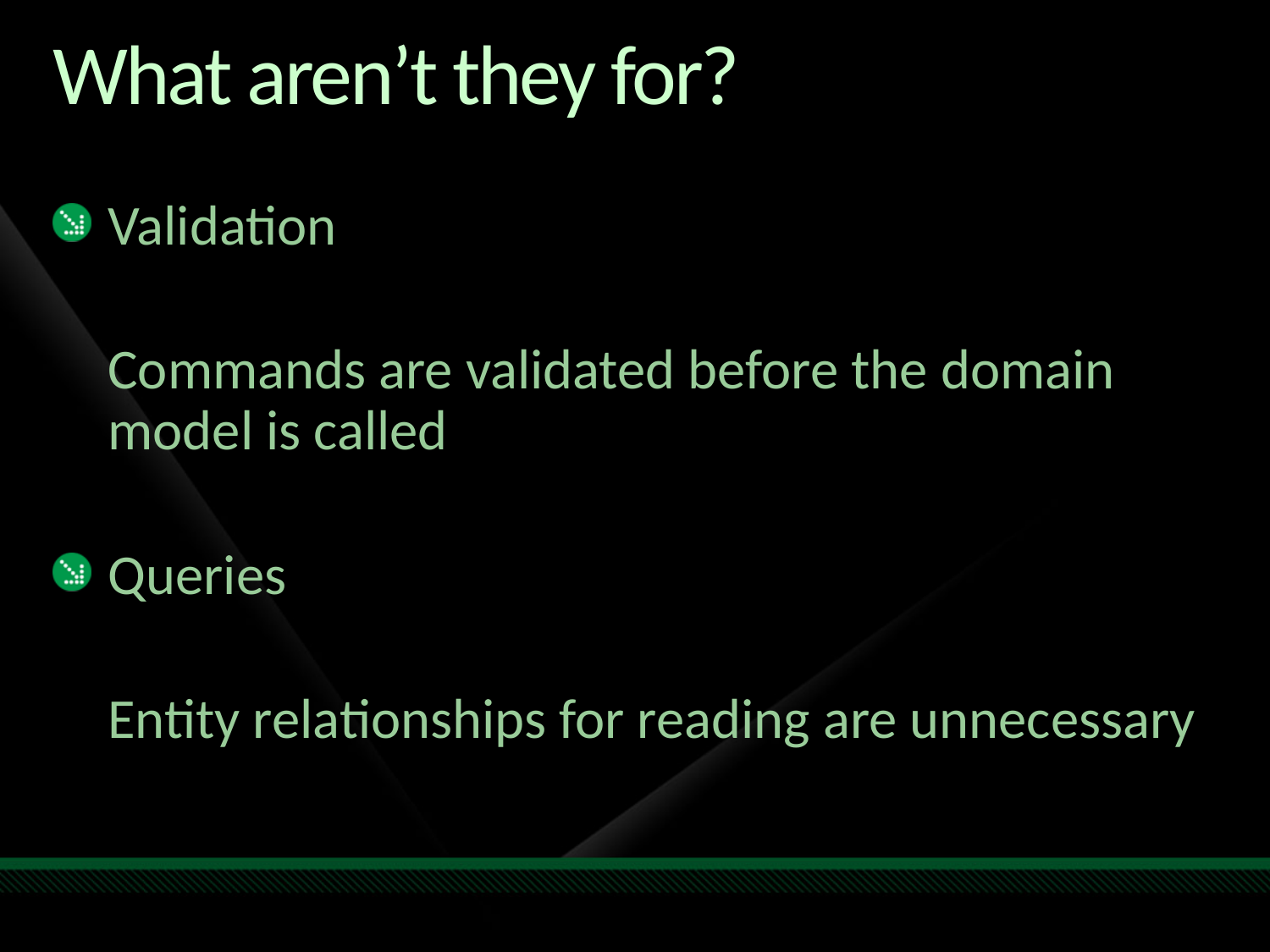

# What aren’t they for?
Validation

	Commands are validated before the domain model is called

Queries

	Entity relationships for reading are unnecessary